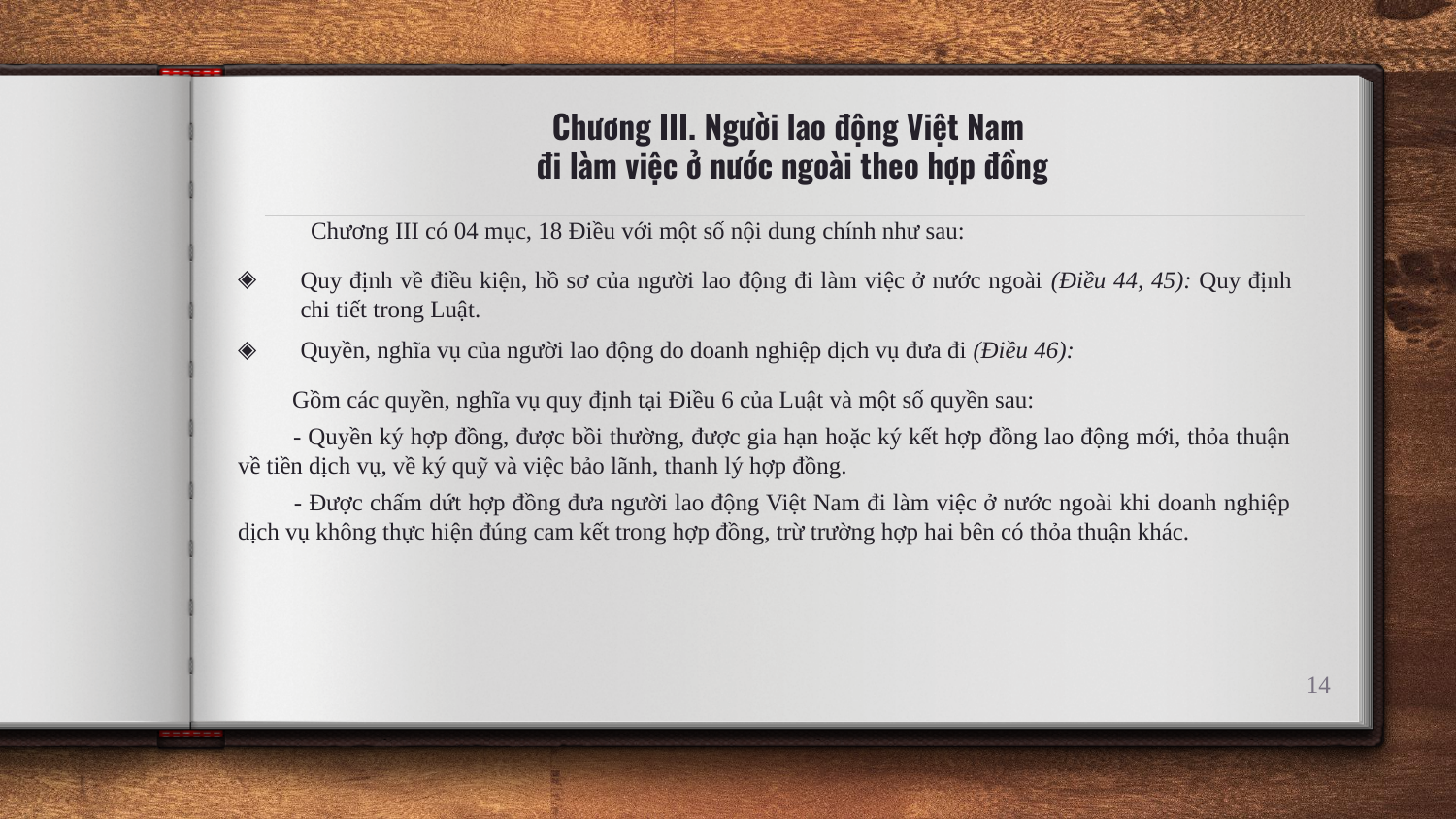

# Chương III. Người lao động Việt Nam đi làm việc ở nước ngoài theo hợp đồng
            Chương III có 04 mục, 18 Điều với một số nội dung chính như sau:
Quy định về điều kiện, hồ sơ của người lao động đi làm việc ở nước ngoài (Điều 44, 45): Quy định chi tiết trong Luật.
Quyền, nghĩa vụ của người lao động do doanh nghiệp dịch vụ đưa đi (Điều 46):
         Gồm các quyền, nghĩa vụ quy định tại Điều 6 của Luật và một số quyền sau:
        - Quyền ký hợp đồng, được bồi thường, được gia hạn hoặc ký kết hợp đồng lao động mới, thỏa thuận về tiền dịch vụ, về ký quỹ và việc bảo lãnh, thanh lý hợp đồng.
        - Được chấm dứt hợp đồng đưa người lao động Việt Nam đi làm việc ở nước ngoài khi doanh nghiệp dịch vụ không thực hiện đúng cam kết trong hợp đồng, trừ trường hợp hai bên có thỏa thuận khác.

14